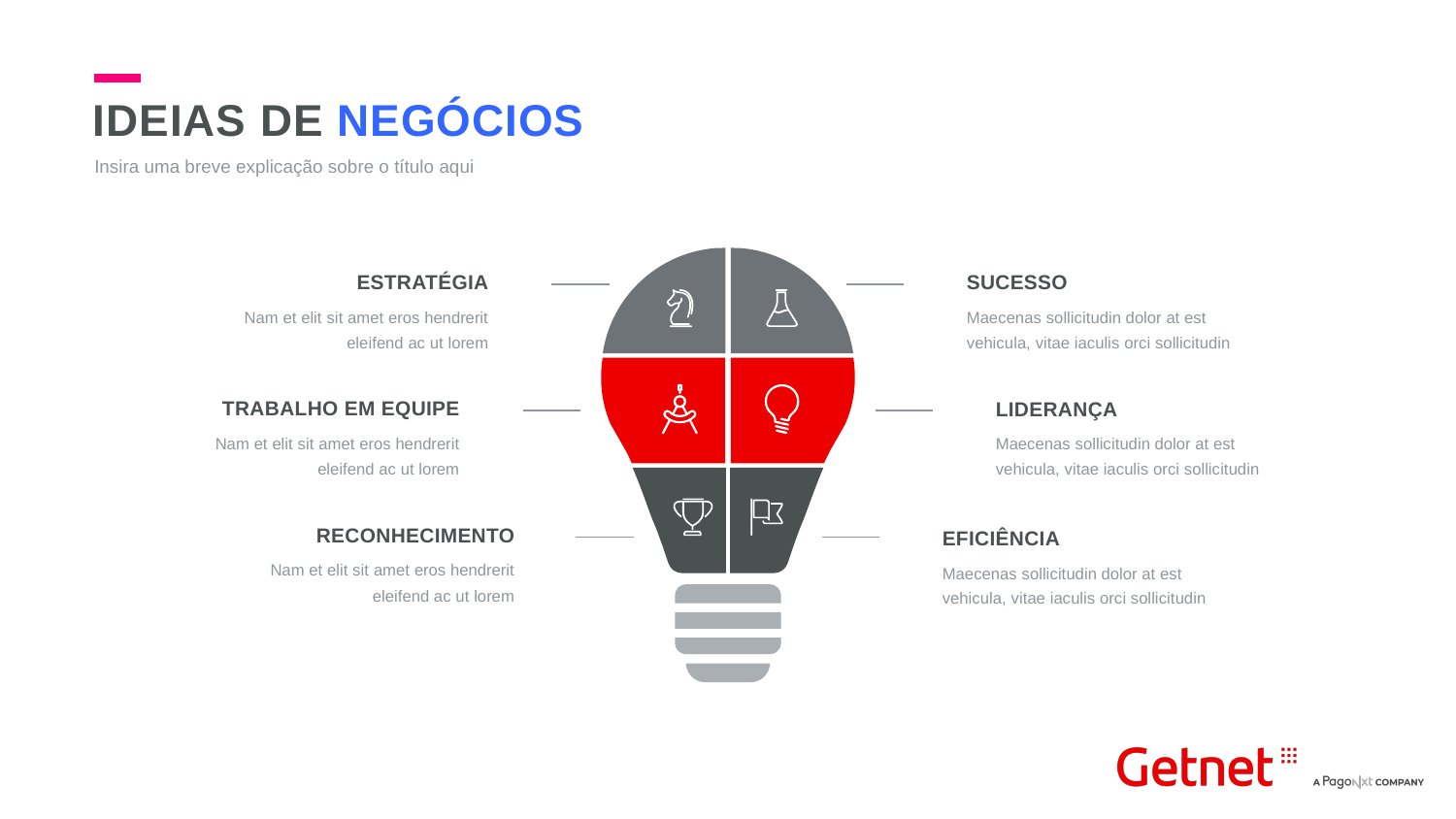

Ideias de negócios
Insira uma breve explicação sobre o título aqui

estratégia
Nam et elit sit amet eros hendrerit eleifend ac ut lorem
sucesso
Maecenas sollicitudin dolor at est vehicula, vitae iaculis orci sollicitudin
Trabalho em equipe
Nam et elit sit amet eros hendrerit eleifend ac ut lorem
liderança
Maecenas sollicitudin dolor at est vehicula, vitae iaculis orci sollicitudin
reconhecimento
Nam et elit sit amet eros hendrerit eleifend ac ut lorem
eficiência
Maecenas sollicitudin dolor at est vehicula, vitae iaculis orci sollicitudin